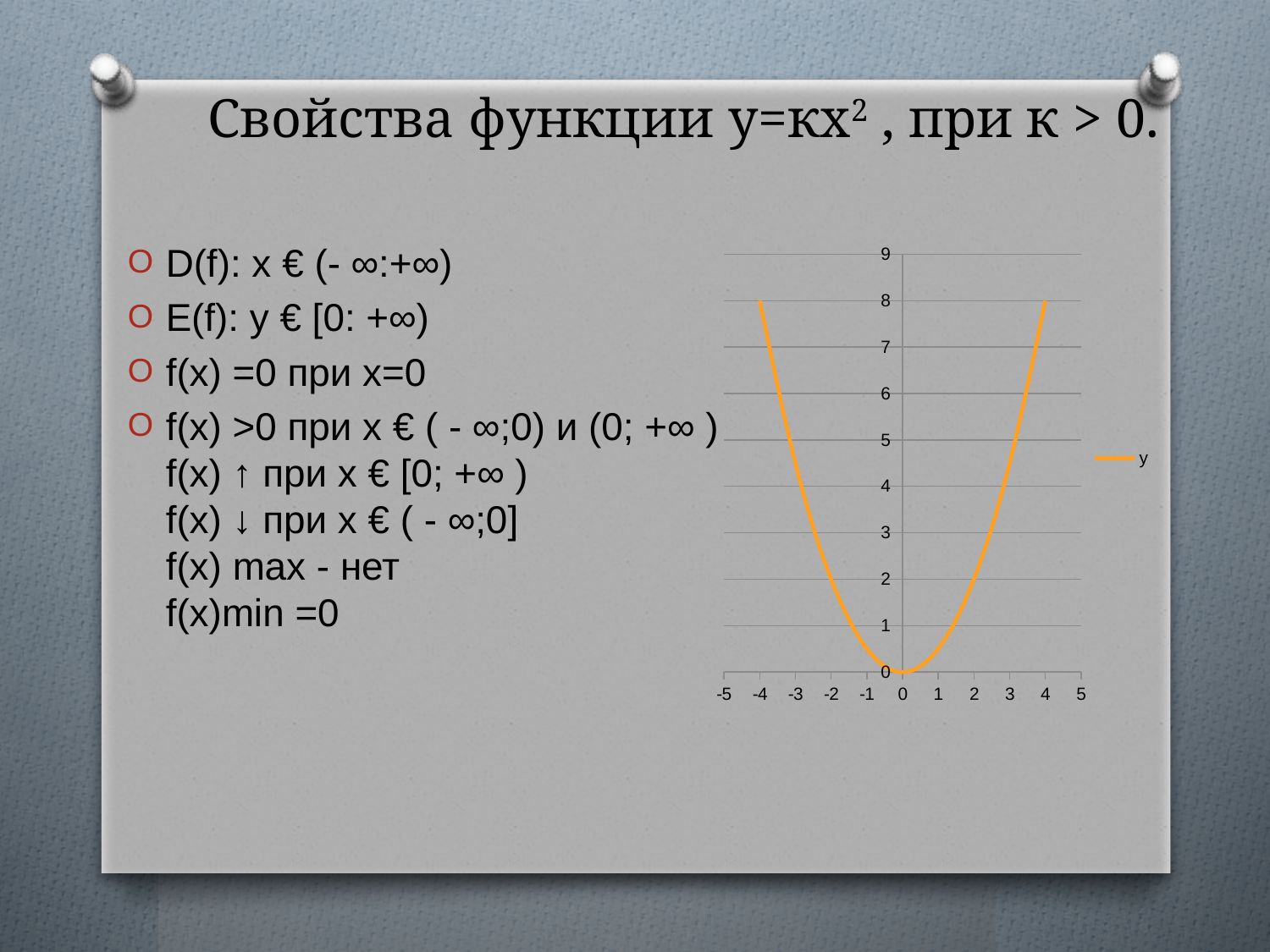

# Свойства функции y=кх2 , при к > 0.

### Chart

| Category | у |
|---|---|
D(f): х € (- ∞:+∞)
E(f): у € [0: +∞)
f(х) =0 при х=0
f(х) >0 при х € ( - ∞;0) и (0; +∞ )
f(х) ↑ при х € [0; +∞ )
f(х) ↓ при х € ( - ∞;0]
f(х) max - нет
f(х)min =0